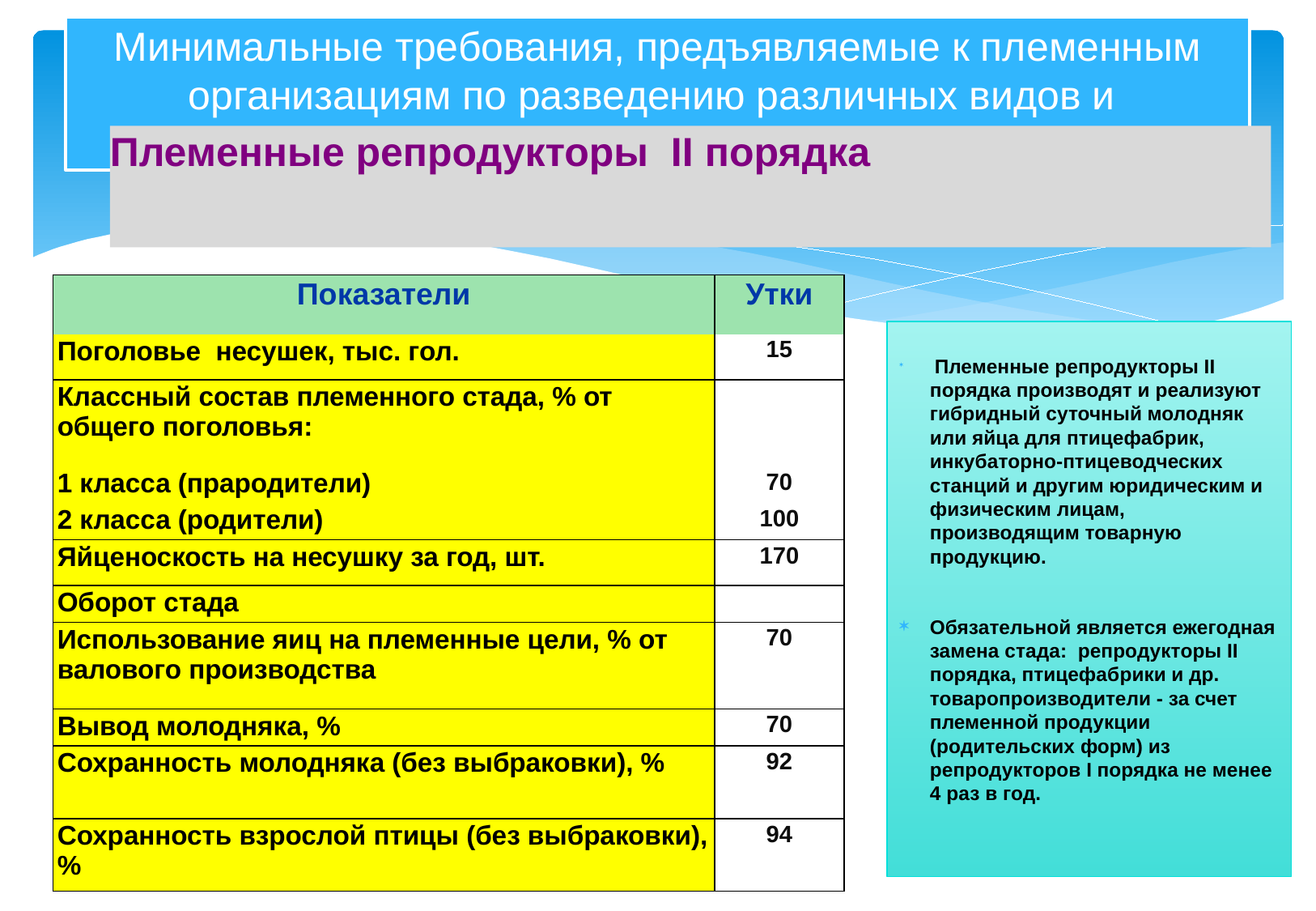

# Минимальные требования, предъявляемые к племенным организациям по разведению различных видов и пород сельскохозяйственной птицы
Племенные репродукторы  II порядка

| Показатели | Утки |
| --- | --- |
| Поголовье несушек, тыс. гол. | 15 |
| Классный состав племенного стада, % от общего поголовья: |  |
| 1 класса (прародители) | 70 |
| 2 класса (родители) | 100 |
| Яйценоскость на несушку за год, шт. | 170 |
| Оборот стада |  |
| Использование яиц на племенные цели, % от валового производства | 70 |
| Вывод молодняка, % | 70 |
| Сохранность молодняка (без выбраковки), % | 92 |
| Сохранность взрослой птицы (без выбраковки), % | 94 |

  Племенные репродукторы II порядка производят и реализуют гибридный суточный молодняк или яйца для птицефабрик, инкубаторно-птицеводческих станций и другим юридическим и физическим лицам, производящим товарную продукцию.

Обязательной является ежегодная замена стада:  репродукторы II порядка, птицефабрики и др. товаропроизводители - за счет племенной продукции (родительских форм) из репродукторов I порядка не менее 4 раз в год.

10